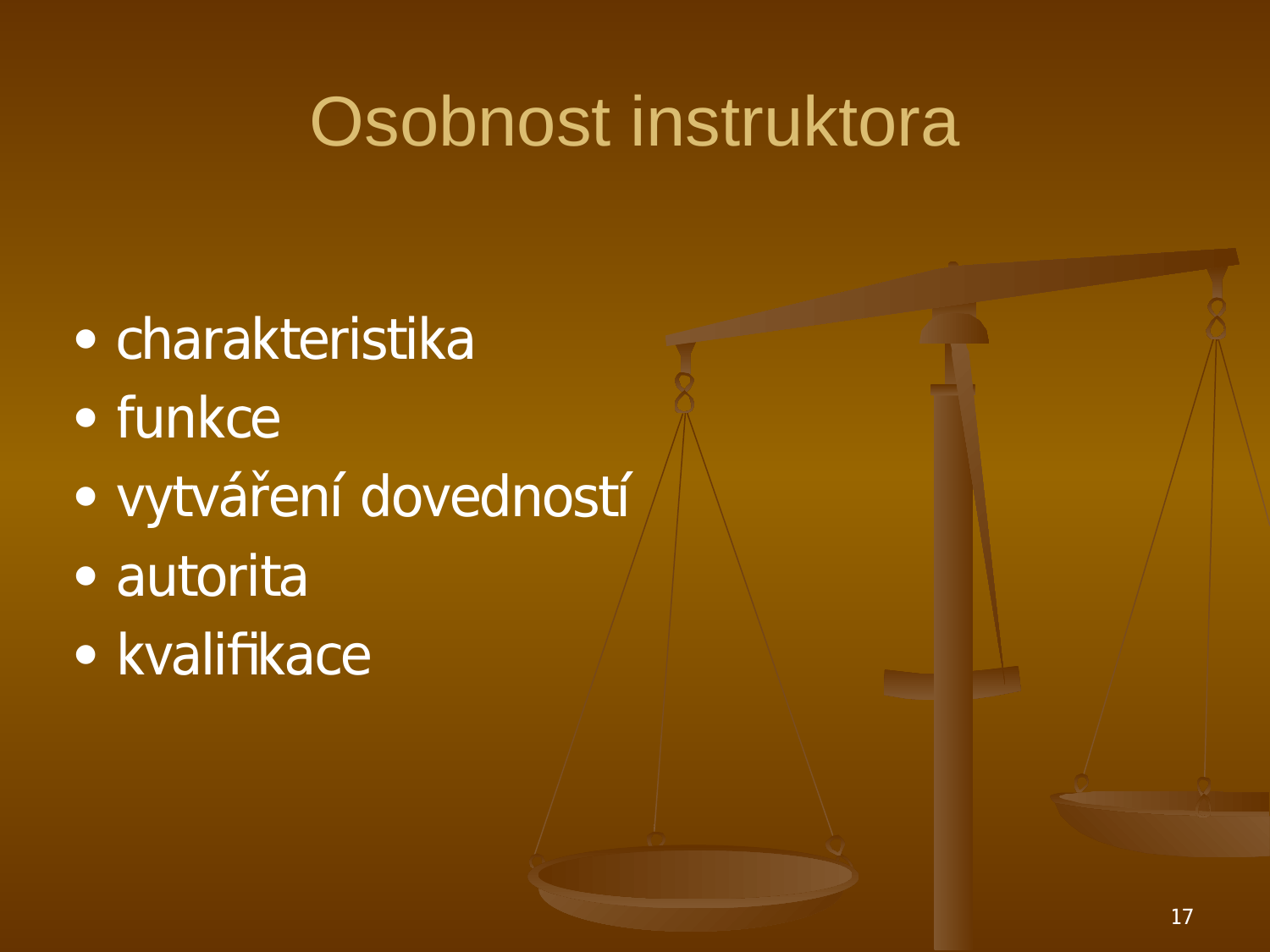

# Osobnost instruktora
• charakteristika
• funkce
• vytváření dovedností
• autorita
• kvalifikace
17